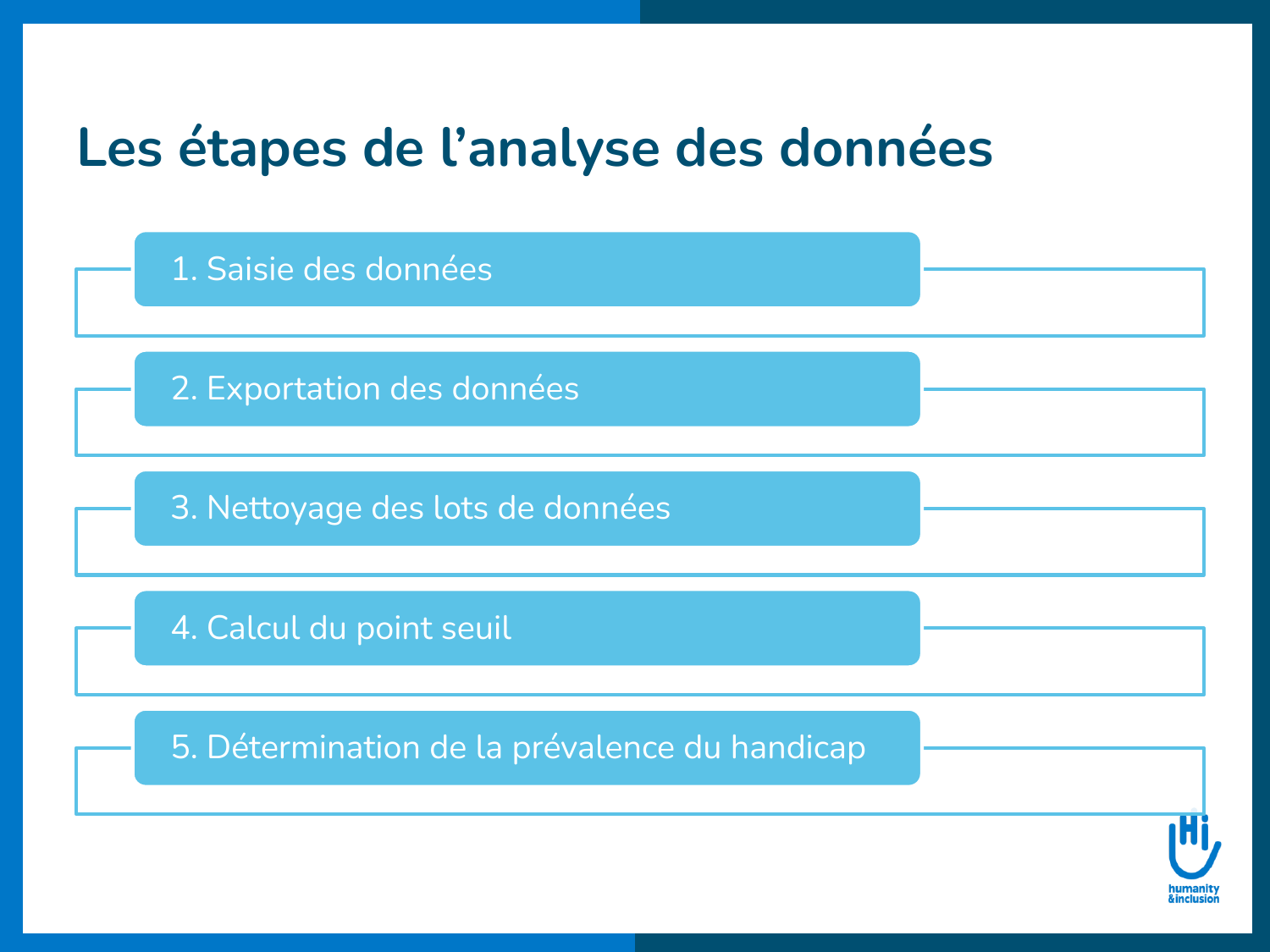

# Les étapes de l’analyse des données
1. Saisie des données
2. Exportation des données
3. Nettoyage des lots de données
4. Calcul du point seuil
5. Détermination de la prévalence du handicap